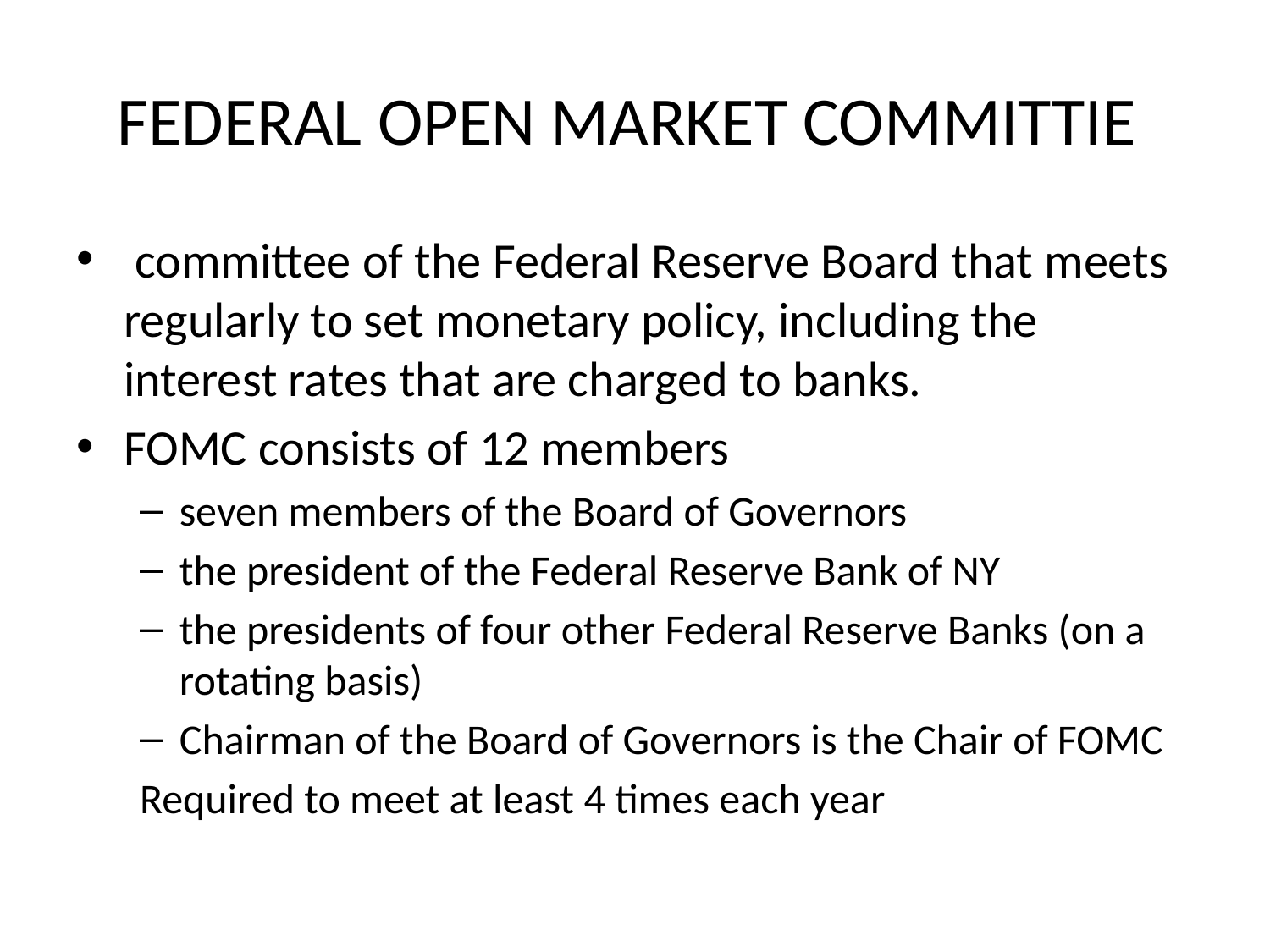

# FEDERAL OPEN MARKET COMMITTIE
 committee of the Federal Reserve Board that meets regularly to set monetary policy, including the interest rates that are charged to banks.
FOMC consists of 12 members
seven members of the Board of Governors
the president of the Federal Reserve Bank of NY
the presidents of four other Federal Reserve Banks (on a rotating basis)
Chairman of the Board of Governors is the Chair of FOMC
Required to meet at least 4 times each year